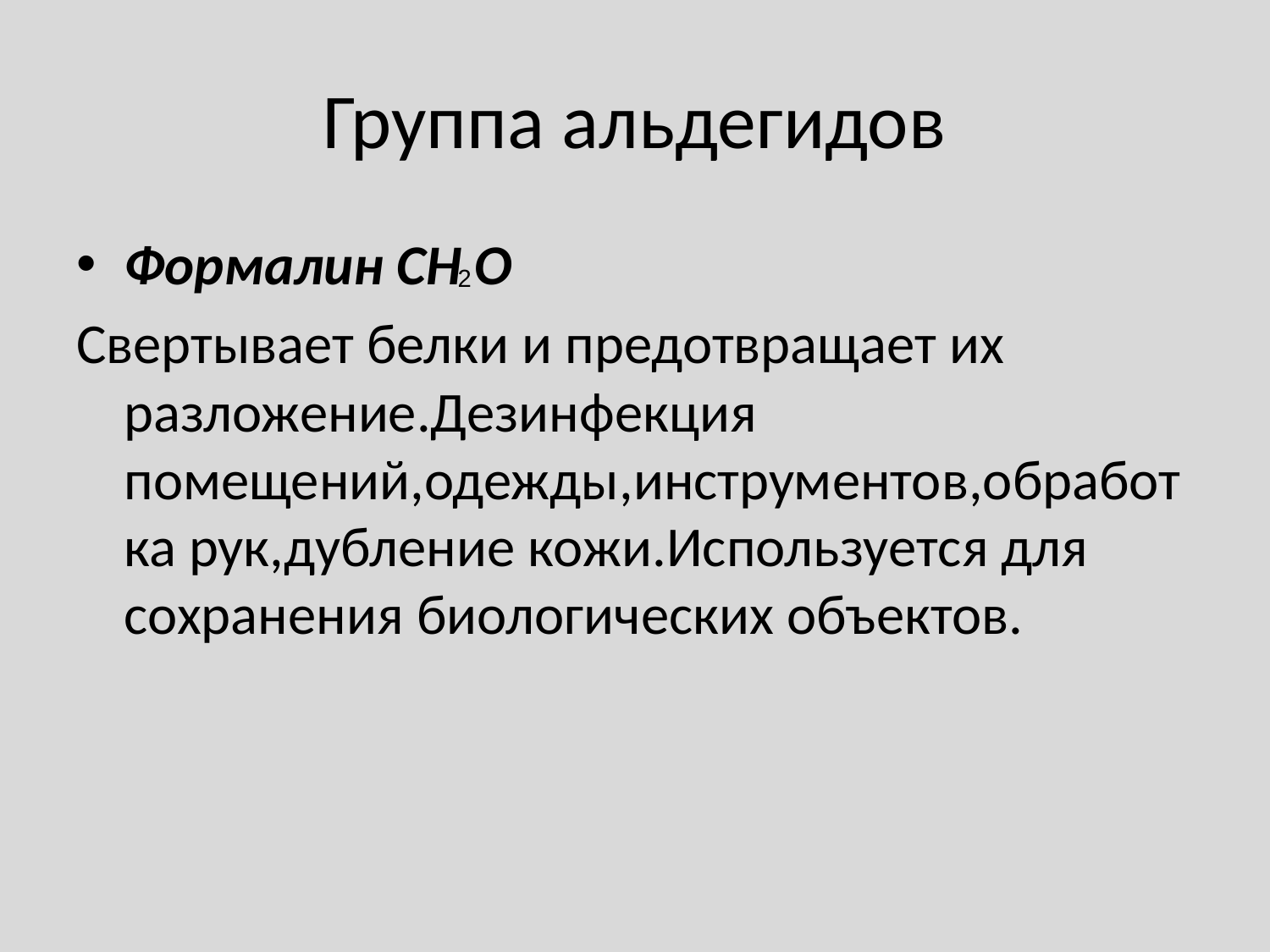

# Группа альдегидов
Формалин CH O
Свертывает белки и предотвращает их разложение.Дезинфекция помещений,одежды,инструментов,обработка рук,дубление кожи.Используется для сохранения биологических объектов.
2